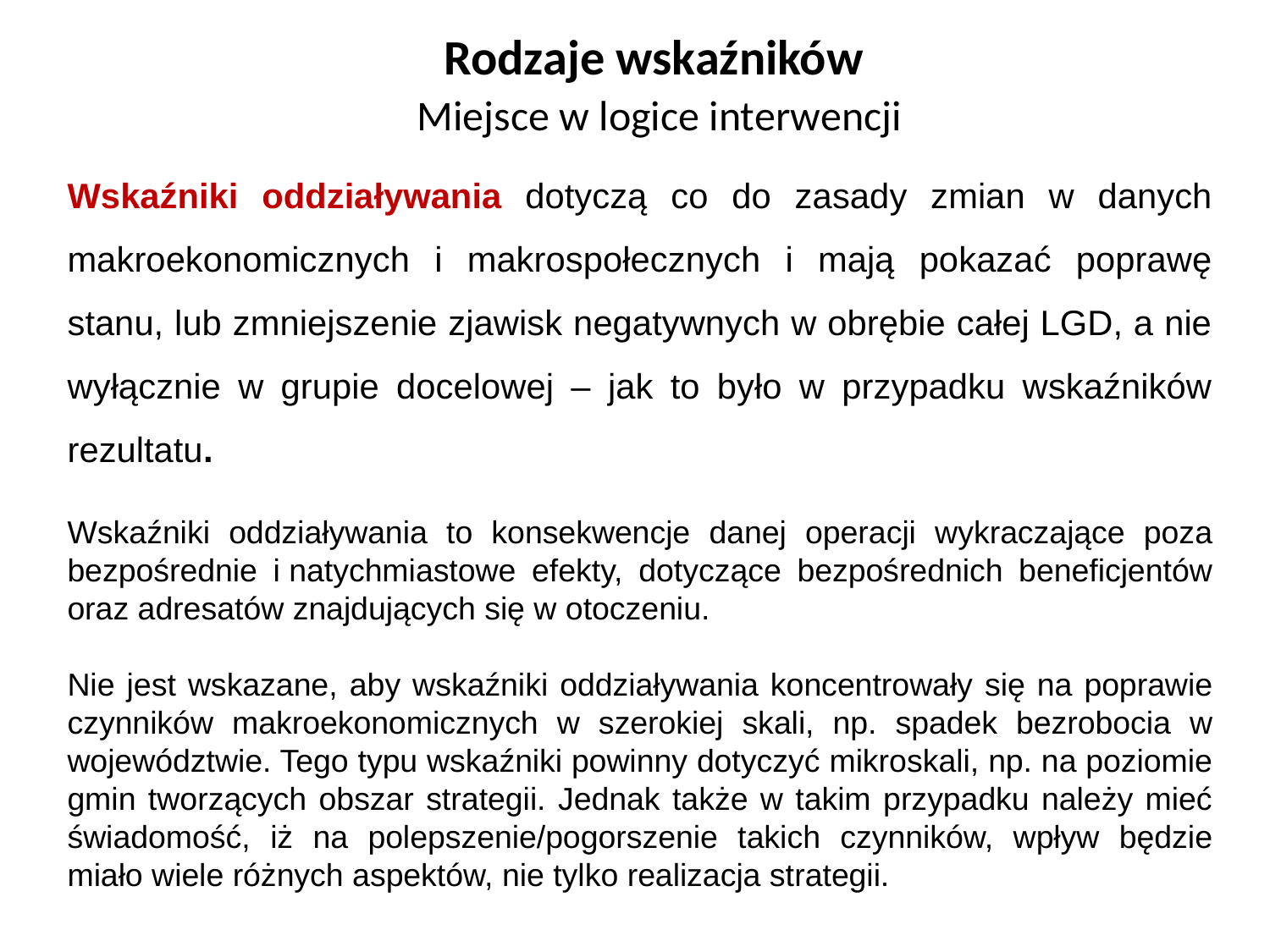

Rodzaje wskaźników
Miejsce w logice interwencji
Wskaźniki oddziaływania dotyczą co do zasady zmian w danych makroekonomicznych i makrospołecznych i mają pokazać poprawę stanu, lub zmniejszenie zjawisk negatywnych w obrębie całej LGD, a nie wyłącznie w grupie docelowej – jak to było w przypadku wskaźników rezultatu.

Wskaźniki oddziaływania to konsekwencje danej operacji wykraczające poza bezpośrednie i natychmiastowe efekty, dotyczące bezpośrednich beneficjentów oraz adresatów znajdujących się w otoczeniu.

Nie jest wskazane, aby wskaźniki oddziaływania koncentrowały się na poprawie czynników makroekonomicznych w szerokiej skali, np. spadek bezrobocia w województwie. Tego typu wskaźniki powinny dotyczyć mikroskali, np. na poziomie gmin tworzących obszar strategii. Jednak także w takim przypadku należy mieć świadomość, iż na polepszenie/pogorszenie takich czynników, wpływ będzie miało wiele różnych aspektów, nie tylko realizacja strategii.